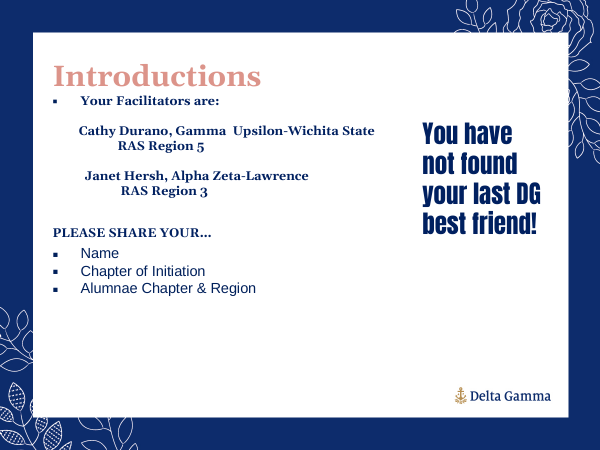

Introductions
Your Facilitators are:

      Cathy Durano, Gamma  Upsilon-Wichita State
                    RAS Region 5

          Janet Hersh, Alpha Zeta-Lawrence
                     RAS Region 3

PLEASE SHARE YOUR…
Name
Chapter of Initiation
Alumnae Chapter & Region

You have not found your last DG best friend!